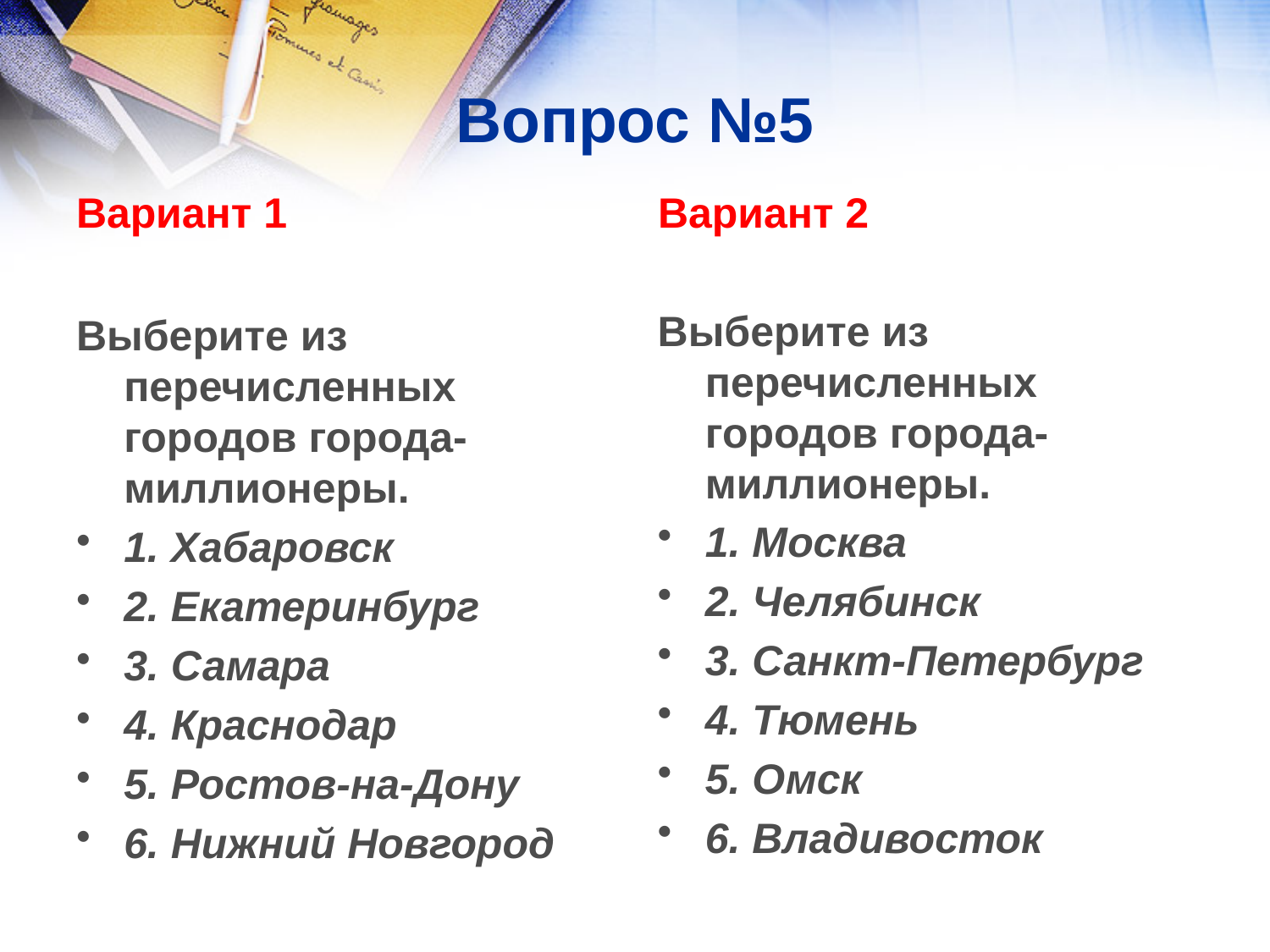

# Вопрос №5
Вариант 1

Вариант 2

Выберите из перечисленных городов города-миллионеры.
1. Москва
2. Челябинск
3. Санкт-Петербург
4. Тюмень
5. Омск
6. Владивосток

Выберите из перечисленных городов города-миллионеры.
1. Хабаровск
2. Екатеринбург
3. Самара
4. Краснодар
5. Ростов-на-Дону
6. Нижний Новгород